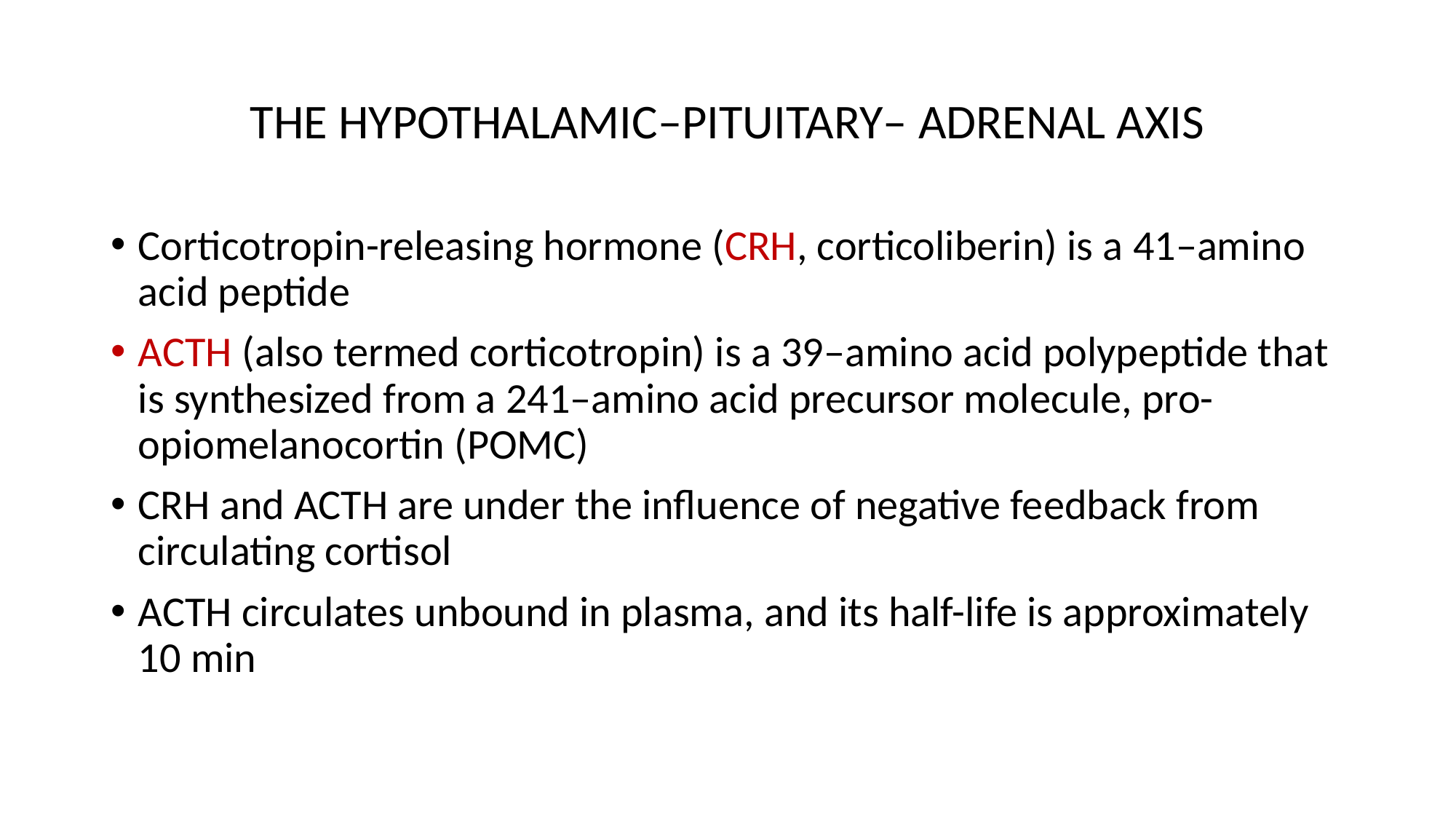

# THE HYPOTHALAMIC–PITUITARY– ADRENAL AXIS
Corticotropin-releasing hormone (CRH, corticoliberin) is a 41–amino acid peptide
ACTH (also termed corticotropin) is a 39–amino acid polypeptide that is synthesized from a 241–amino acid precursor molecule, pro-opiomelanocortin (POMC)
CRH and ACTH are under the influence of negative feedback from circulating cortisol
ACTH circulates unbound in plasma, and its half-life is approximately 10 min